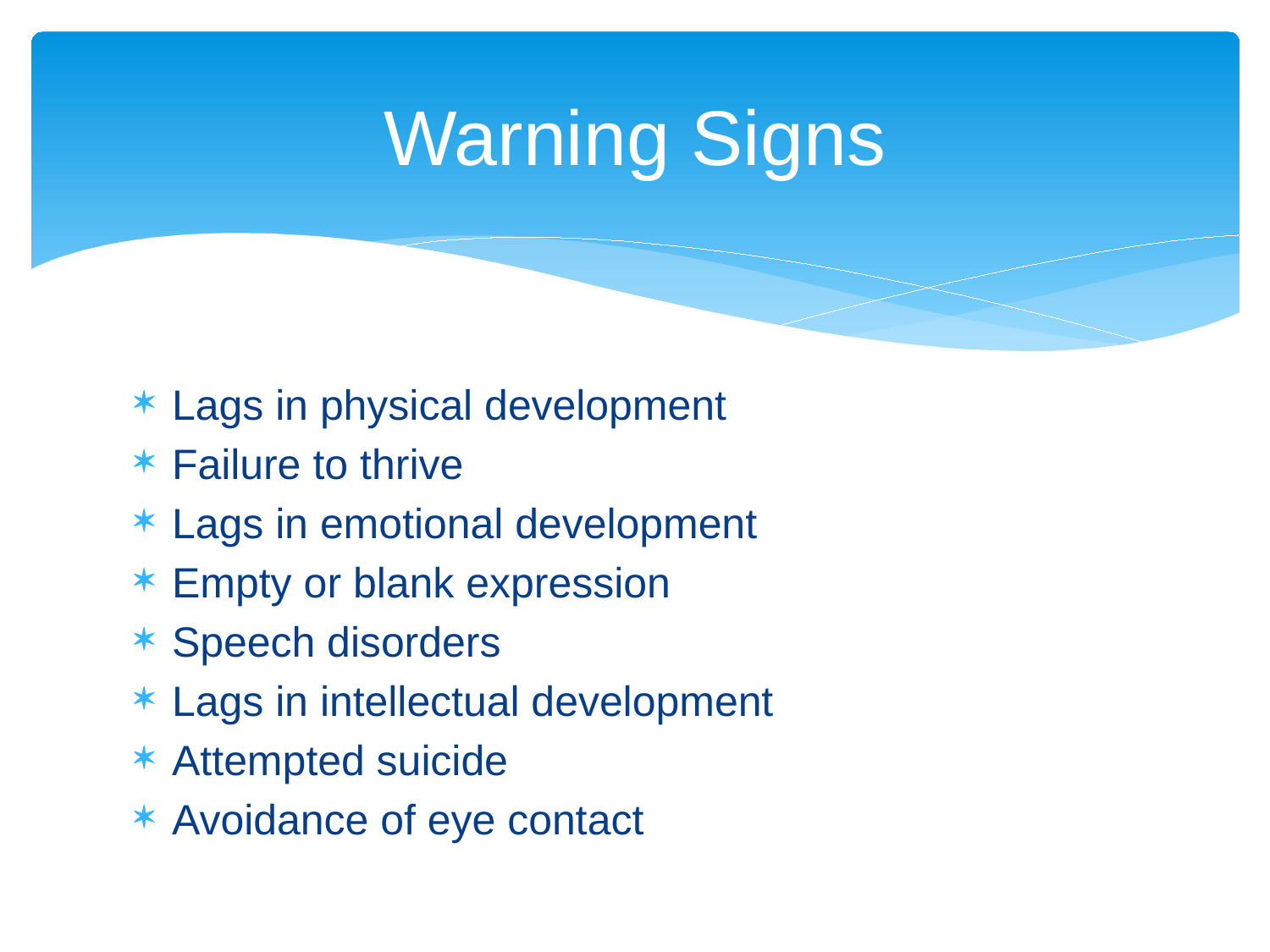

# Warning Signs
Lags in physical development
Failure to thrive
Lags in emotional development
Empty or blank expression
Speech disorders
Lags in intellectual development
Attempted suicide
Avoidance of eye contact